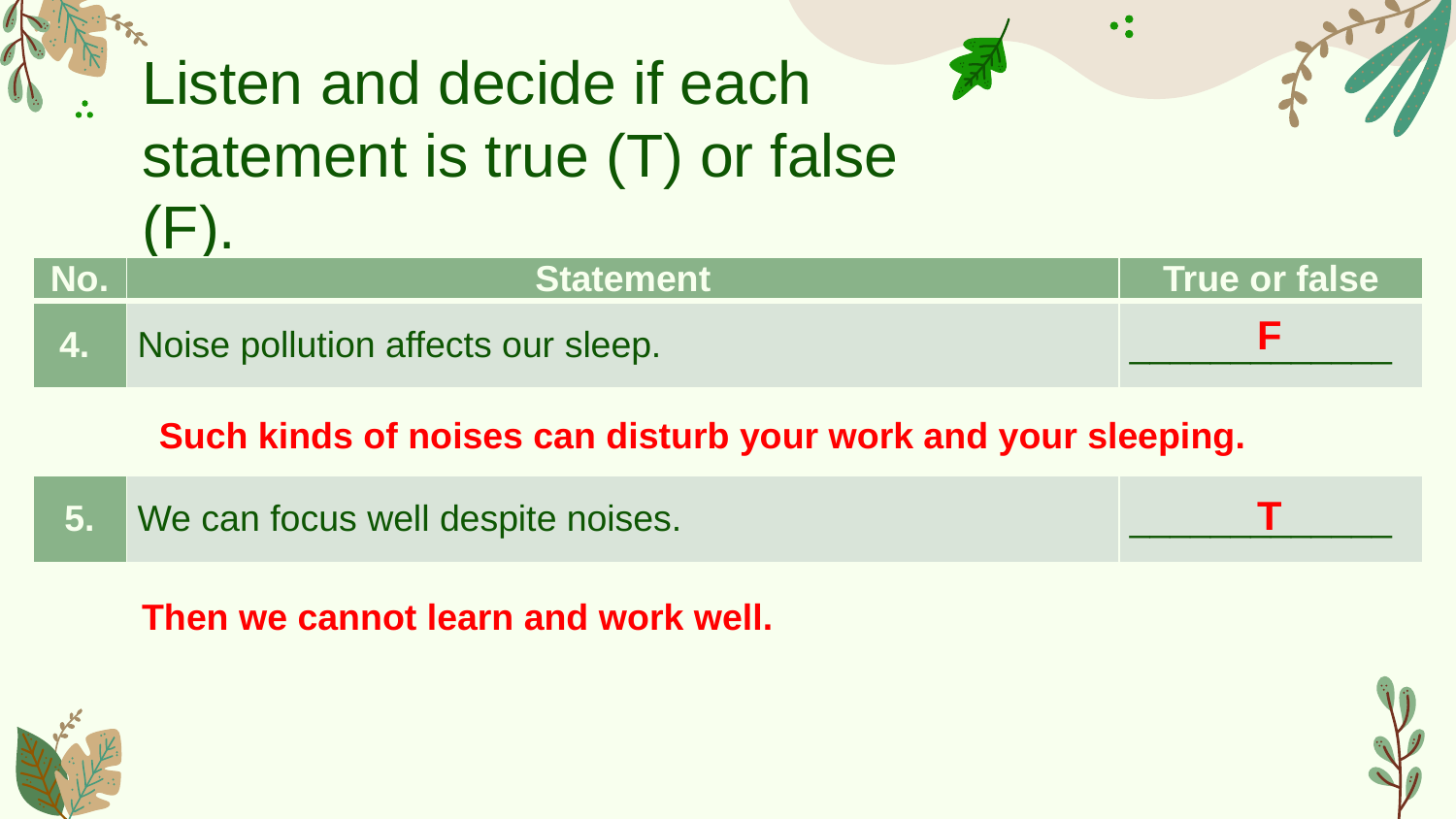

# Listen and decide if each statement is true (T) or false (F).
| No. | Statement | True or false |
| --- | --- | --- |
| 4. | Noise pollution affects our sleep. | \_\_\_\_\_\_\_\_\_\_\_\_\_ |
|  |  |  |
| 5. | We can focus well despite noises. | \_\_\_\_\_\_\_\_\_\_\_\_\_ |
|  |  |  |
F
Such kinds of noises can disturb your work and your sleeping.
T
Then we cannot learn and work well.